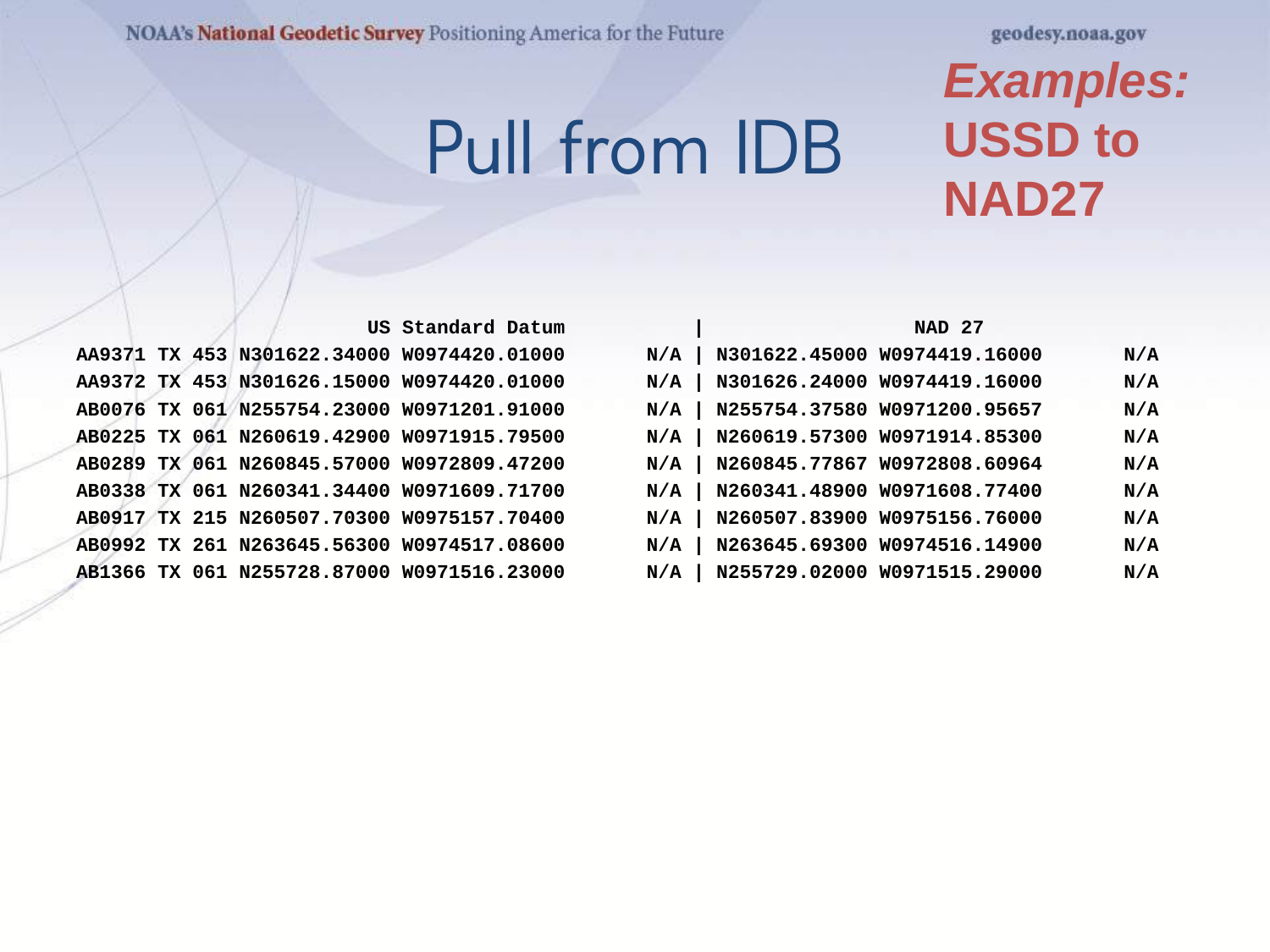

Examples:
USSD to NAD27
# Pull from IDB

                         US Standard Datum           |                  NAD 27
AA9371 TX 453 N301622.34000 W0974420.01000       N/A | N301622.45000 W0974419.16000       N/A
AA9372 TX 453 N301626.15000 W0974420.01000       N/A | N301626.24000 W0974419.16000       N/A
AB0076 TX 061 N255754.23000 W0971201.91000       N/A | N255754.37580 W0971200.95657       N/A
AB0225 TX 061 N260619.42900 W0971915.79500       N/A | N260619.57300 W0971914.85300       N/A
AB0289 TX 061 N260845.57000 W0972809.47200       N/A | N260845.77867 W0972808.60964       N/A
AB0338 TX 061 N260341.34400 W0971609.71700       N/A | N260341.48900 W0971608.77400       N/A
AB0917 TX 215 N260507.70300 W0975157.70400       N/A | N260507.83900 W0975156.76000       N/A
AB0992 TX 261 N263645.56300 W0974517.08600       N/A | N263645.69300 W0974516.14900       N/A
AB1366 TX 061 N255728.87000 W0971516.23000       N/A | N255729.02000 W0971515.29000       N/A